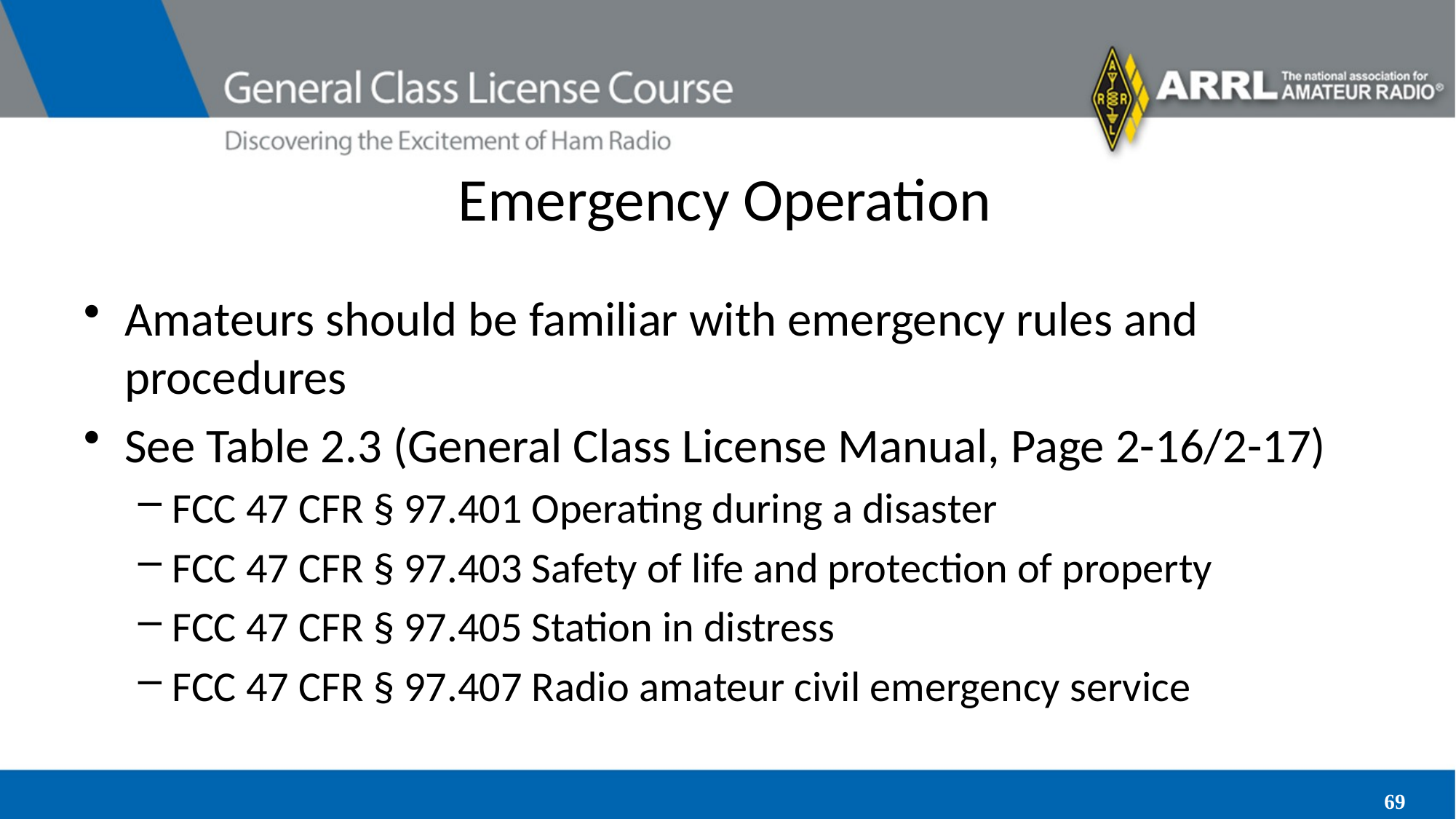

# Emergency Operation
Amateurs should be familiar with emergency rules and procedures
See Table 2.3 (General Class License Manual, Page 2-16/2-17)
FCC 47 CFR § 97.401 Operating during a disaster
FCC 47 CFR § 97.403 Safety of life and protection of property
FCC 47 CFR § 97.405 Station in distress
FCC 47 CFR § 97.407 Radio amateur civil emergency service